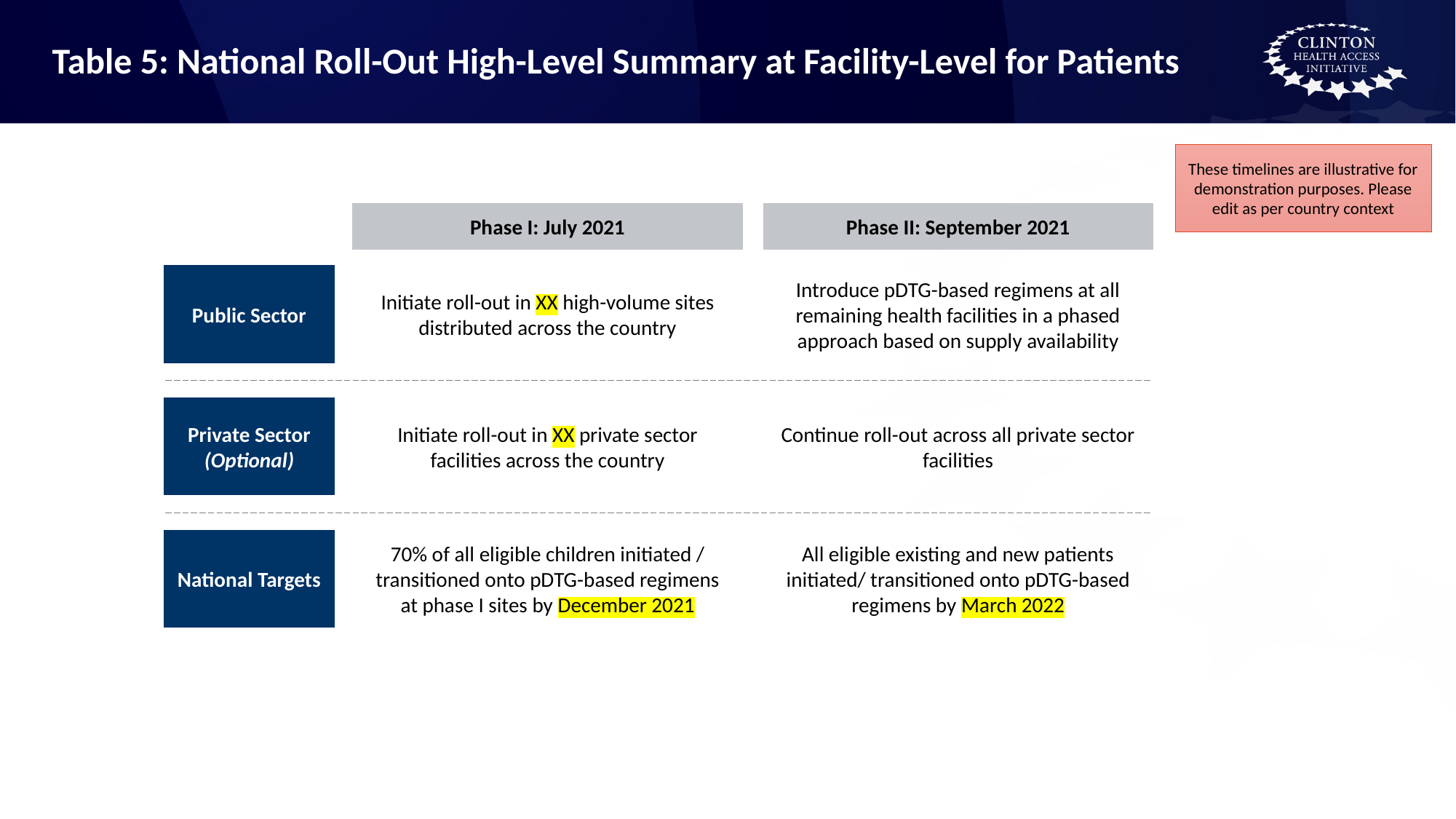

# Table 5: National Roll-Out High-Level Summary at Facility-Level for Patients
These timelines are illustrative for demonstration purposes. Please edit as per country context
Phase I: July 2021
Phase II: September 2021
Public Sector
Initiate roll-out in XX high-volume sites distributed across the country
Introduce pDTG-based regimens at all remaining health facilities in a phased approach based on supply availability
Private Sector (Optional)
Initiate roll-out in XX private sector facilities across the country
Continue roll-out across all private sector facilities
National Targets
70% of all eligible children initiated / transitioned onto pDTG-based regimens at phase I sites by December 2021
All eligible existing and new patients initiated/ transitioned onto pDTG-based regimens by March 2022